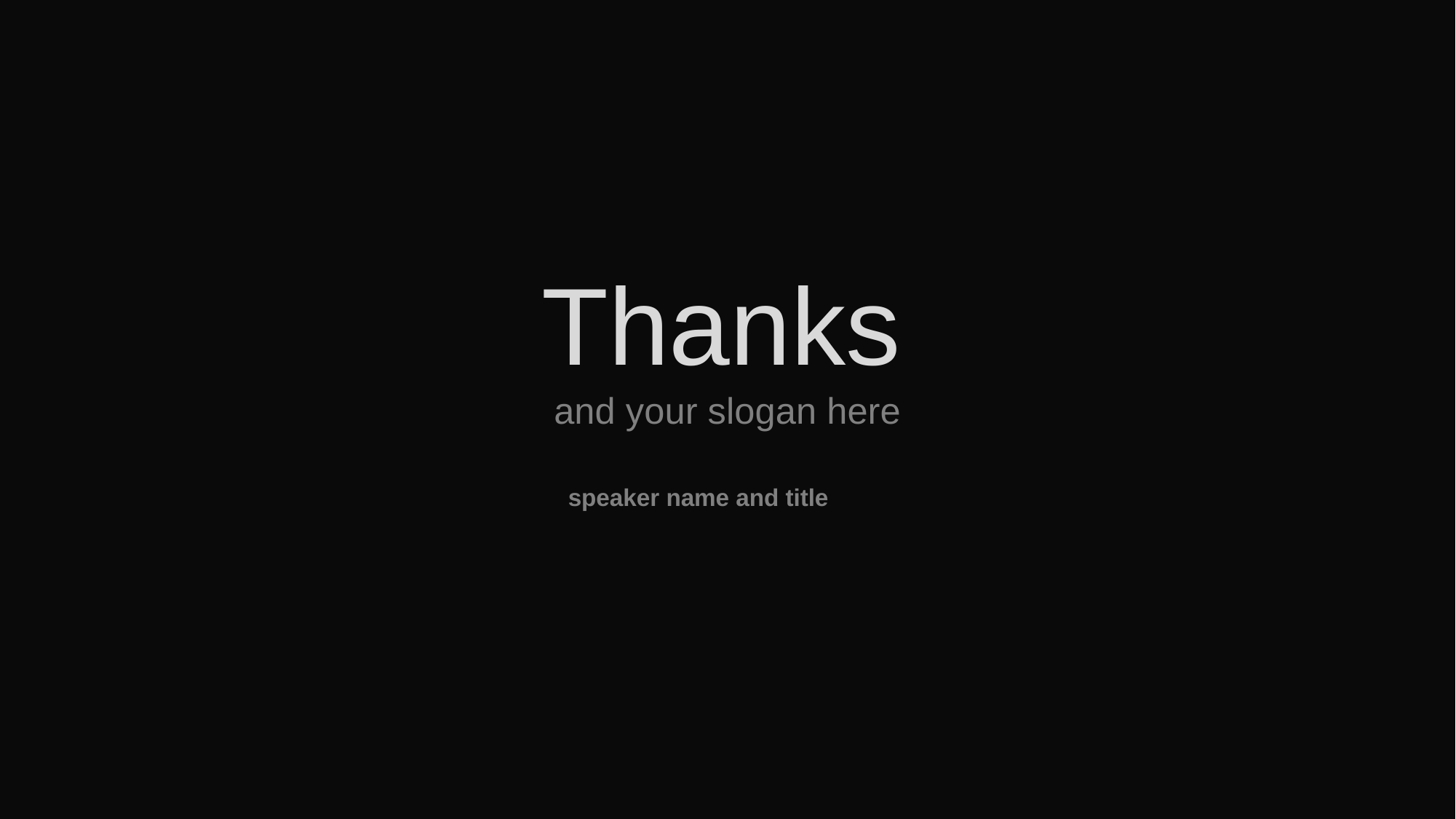

Thanks
and your slogan here
speaker name and title